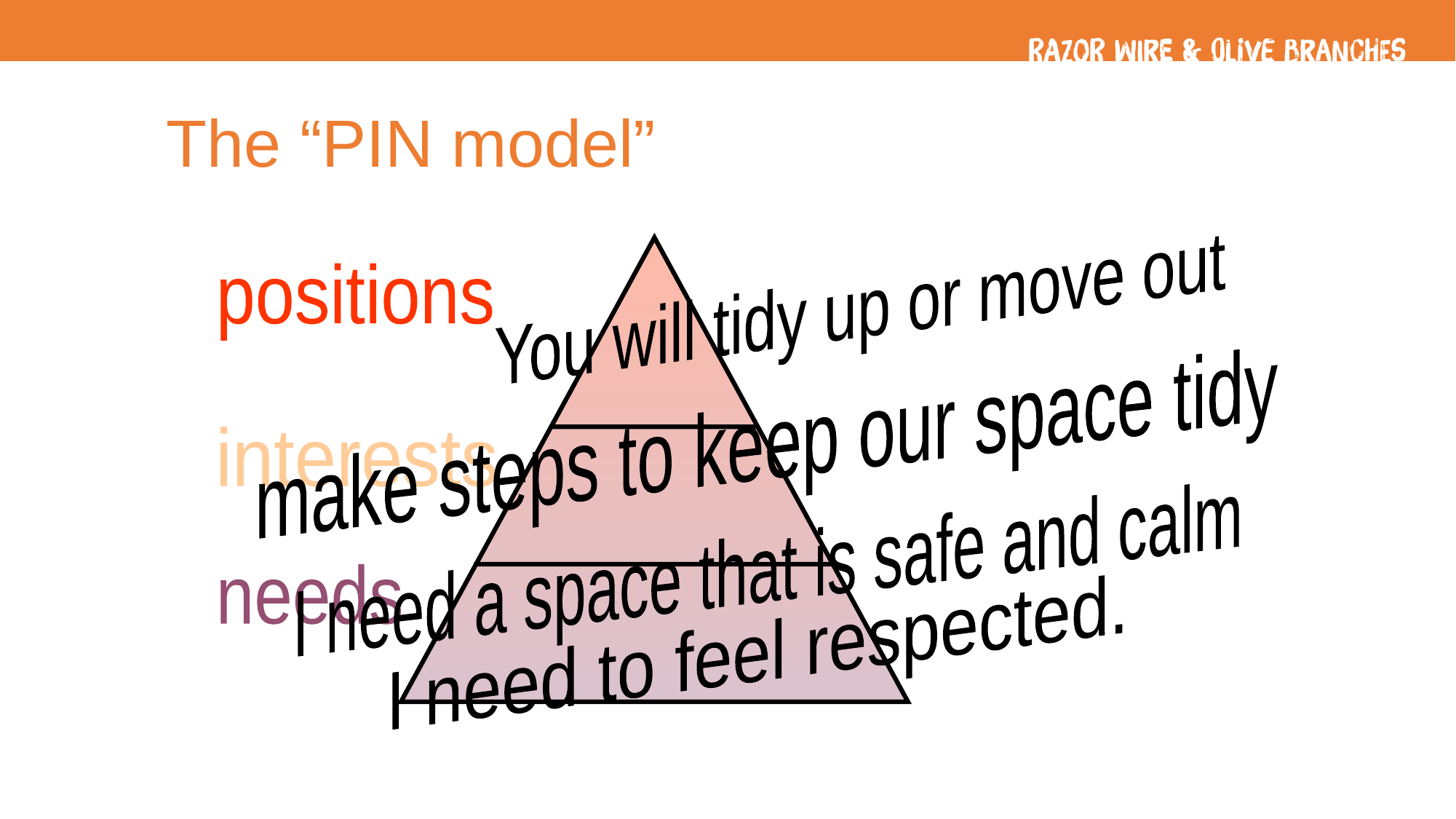

The “PIN model”
You will tidy up or move out

positions
make steps to keep our space tidy
interests
I need a space that is safe and calm
needs
I need to feel respected.